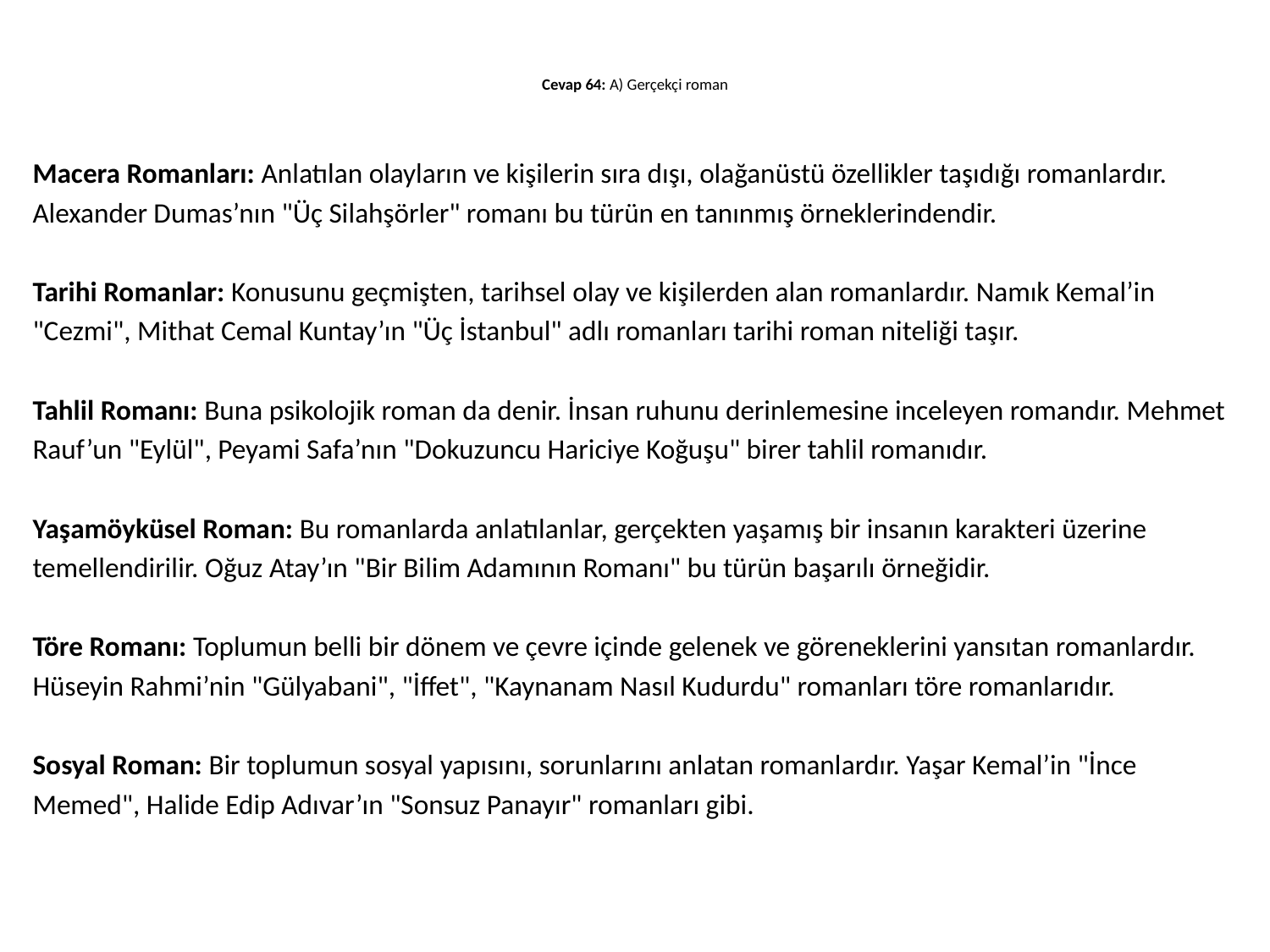

# Cevap 64: A) Gerçekçi roman
Macera Romanları: Anlatılan olayların ve kişilerin sıra dışı, olağanüstü özellikler taşıdığı romanlardır.
Alexander Dumas’nın "Üç Silahşörler" romanı bu türün en tanınmış örneklerindendir.

Tarihi Romanlar: Konusunu geçmişten, tarihsel olay ve kişilerden alan romanlardır. Namık Kemal’in
"Cezmi", Mithat Cemal Kuntay’ın "Üç İstanbul" adlı romanları tarihi roman niteliği taşır.

Tahlil Romanı: Buna psikolojik roman da denir. İnsan ruhunu derinlemesine inceleyen romandır. Mehmet
Rauf’un "Eylül", Peyami Safa’nın "Dokuzuncu Hariciye Koğuşu" birer tahlil romanıdır.

Yaşamöyküsel Roman: Bu romanlarda anlatılanlar, gerçekten yaşamış bir insanın karakteri üzerine
temellendirilir. Oğuz Atay’ın "Bir Bilim Adamının Romanı" bu türün başarılı örneğidir.

Töre Romanı: Toplumun belli bir dönem ve çevre içinde gelenek ve göreneklerini yansıtan romanlardır.
Hüseyin Rahmi’nin "Gülyabani", "İffet", "Kaynanam Nasıl Kudurdu" romanları töre romanlarıdır.

Sosyal Roman: Bir toplumun sosyal yapısını, sorunlarını anlatan romanlardır. Yaşar Kemal’in "İnce
Memed", Halide Edip Adıvar’ın "Sonsuz Panayır" romanları gibi.